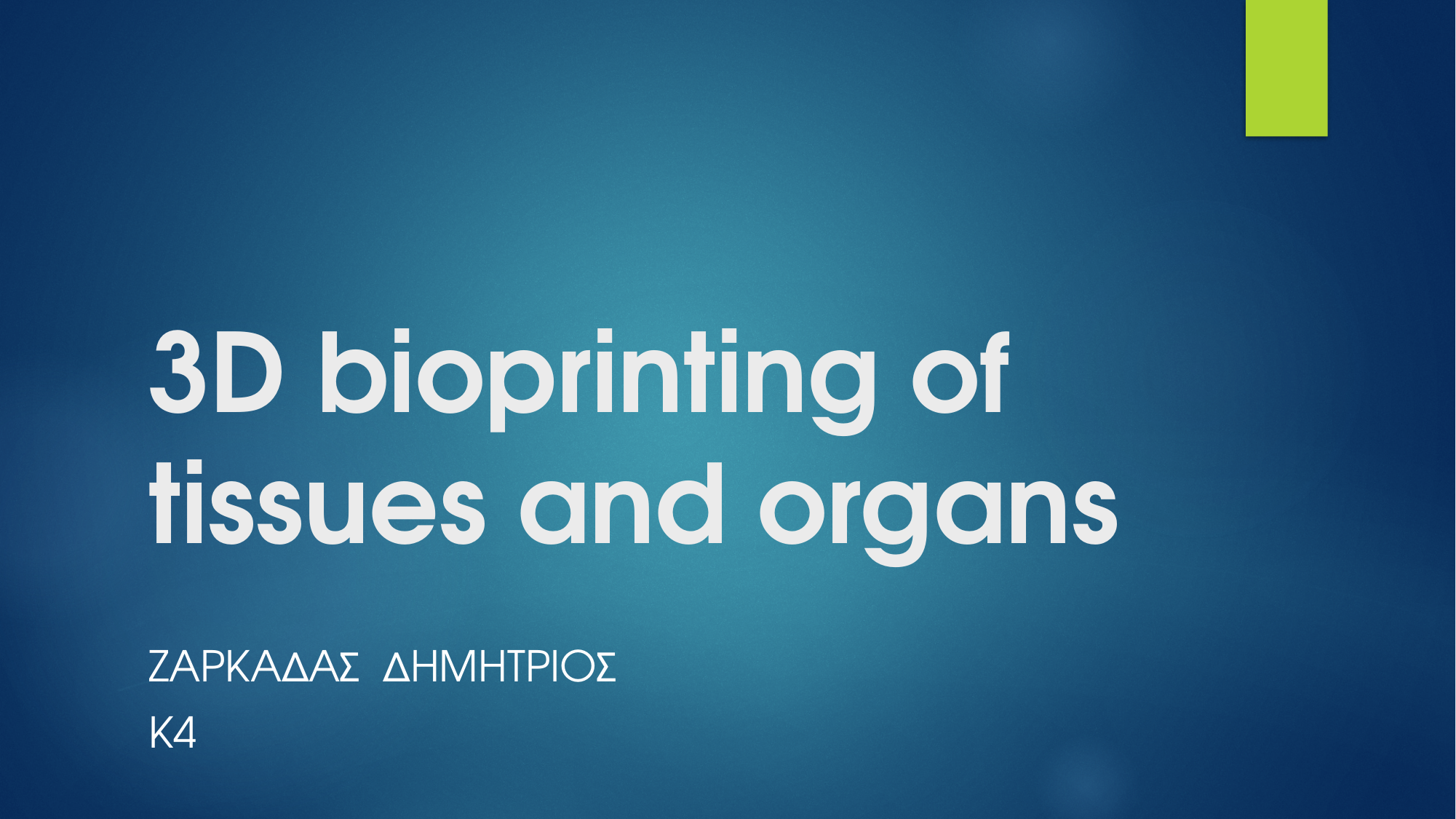

# 3D bioprinting of tissues and organs
Ζαρκαδασ  δημητριοσ
κ4